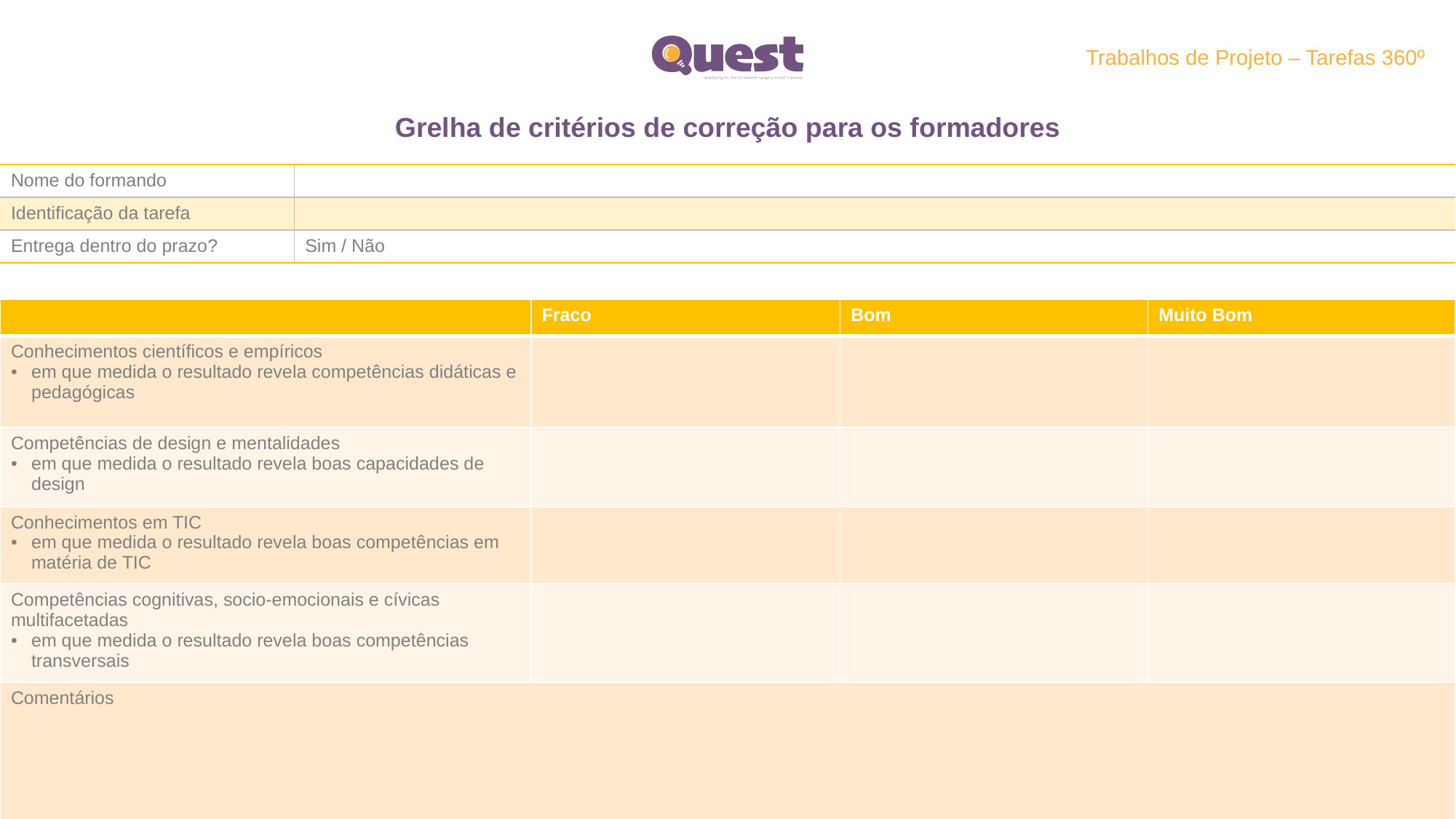

Trabalhos de Projeto – Tarefas 360º
Grelha de critérios de correção para os formadores
| Nome do formando |  |
| --- | --- |
| Identificação da tarefa |  |
| Entrega dentro do prazo? | Sim / Não |
|  | Fraco | Bom | Muito Bom |
| --- | --- | --- | --- |
| Conhecimentos científicos e empíricos em que medida o resultado revela competências didáticas e pedagógicas |  |  |  |
| Competências de design e mentalidades em que medida o resultado revela boas capacidades de design |  |  |  |
| Conhecimentos em TIC em que medida o resultado revela boas competências em matéria de TIC |  |  |  |
| Competências cognitivas, socio-emocionais e cívicas multifacetadas em que medida o resultado revela boas competências transversais |  |  |  |
| Comentários |  |  |  |
3